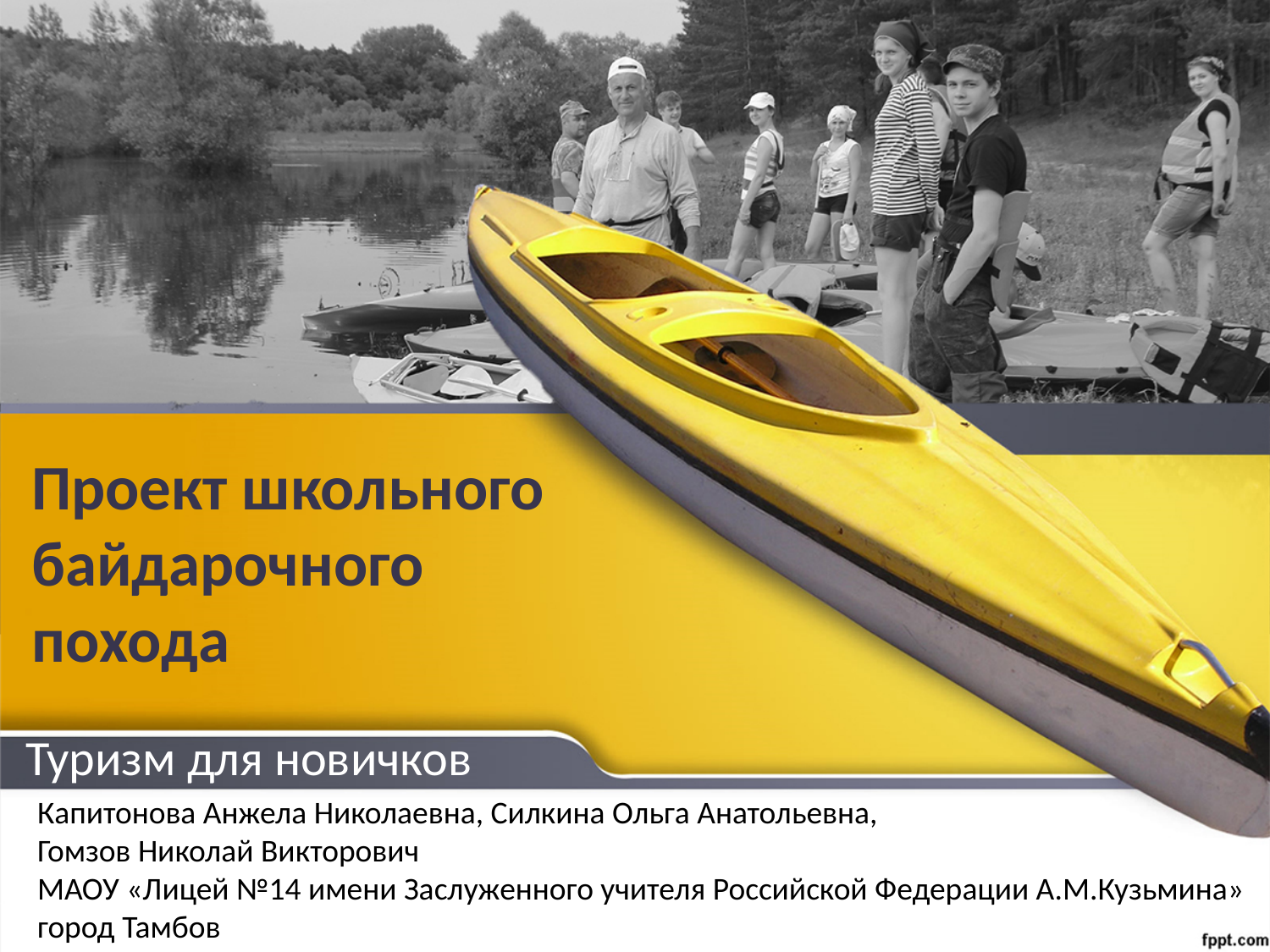

# Проект школьного байдарочного похода
Туризм для новичков

Капитонова Анжела Николаевна, Силкина Ольга Анатольевна,
Гомзов Николай Викторович
МАОУ «Лицей №14 имени Заслуженного учителя Российской Федерации А.М.Кузьмина» город Тамбов